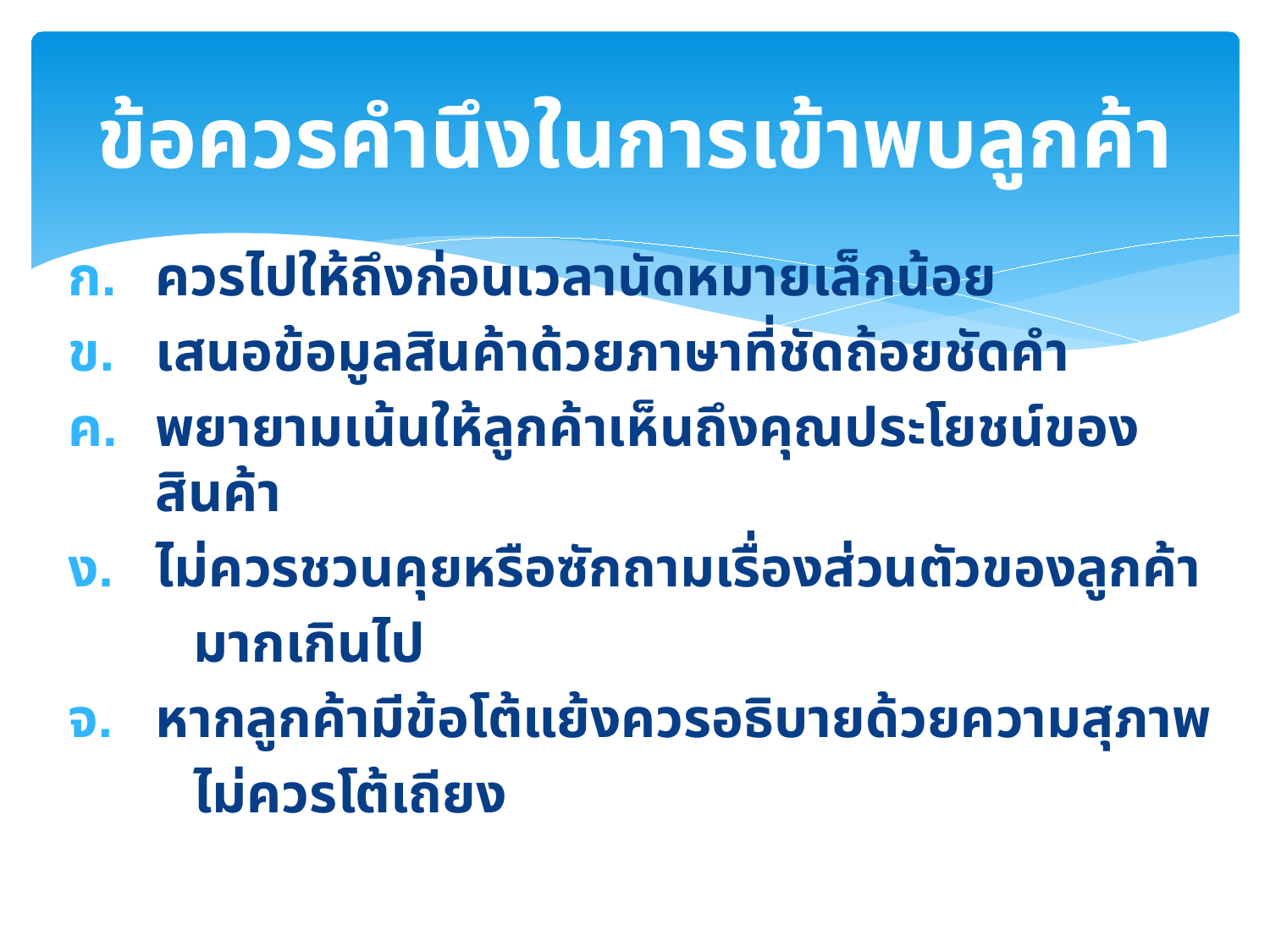

# ข้อควรคำนึงในการเข้าพบลูกค้า
ควรไปให้ถึงก่อนเวลานัดหมายเล็กน้อย
เสนอข้อมูลสินค้าด้วยภาษาที่ชัดถ้อยชัดคำ
พยายามเน้นให้ลูกค้าเห็นถึงคุณประโยชน์ของสินค้า
ไม่ควรชวนคุยหรือซักถามเรื่องส่วนตัวของลูกค้า
         มากเกินไป
หากลูกค้ามีข้อโต้แย้งควรอธิบายด้วยความสุภาพ
         ไม่ควรโต้เถียง